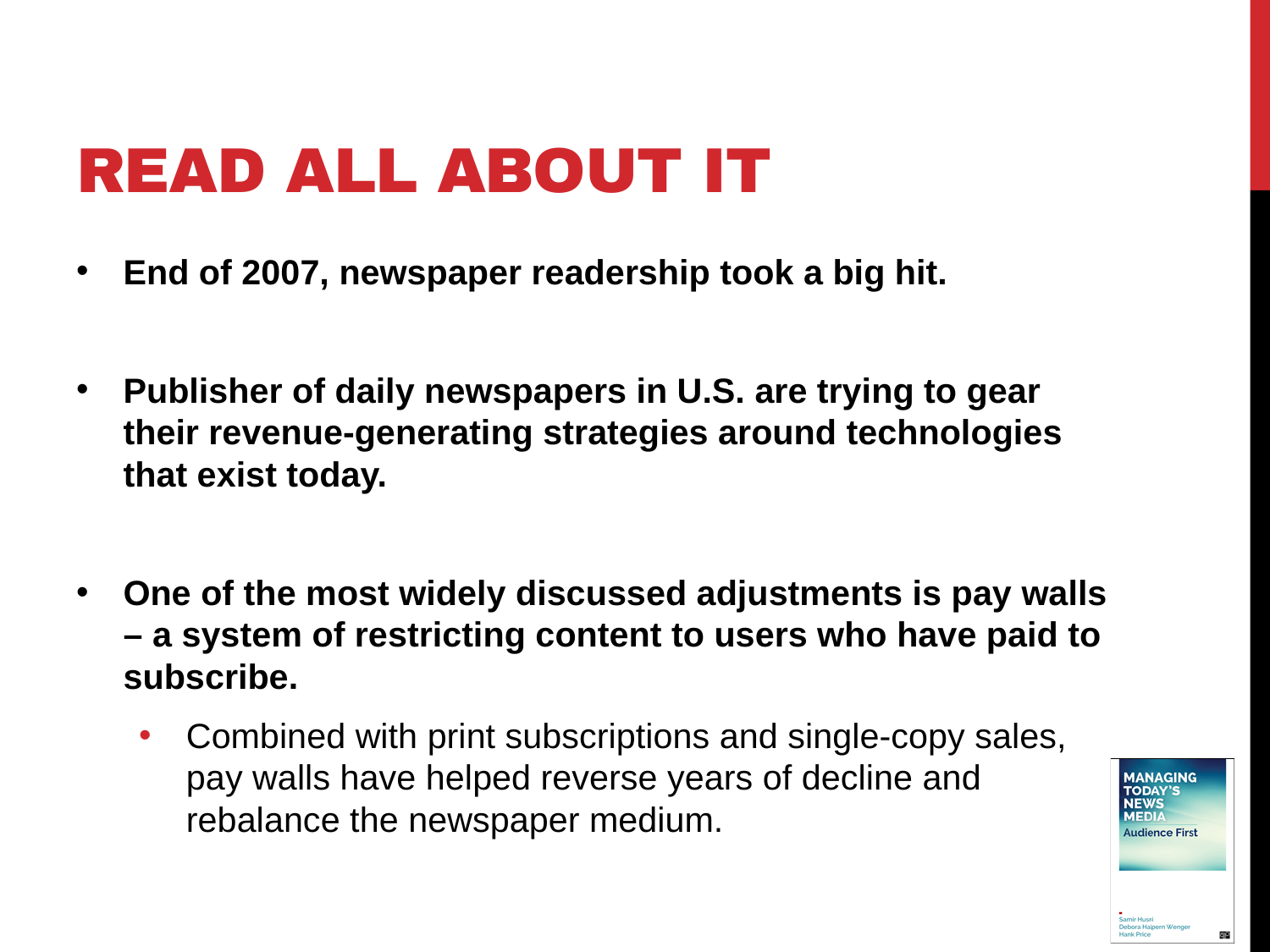

# Read all about it
End of 2007, newspaper readership took a big hit.

Publisher of daily newspapers in U.S. are trying to gear their revenue-generating strategies around technologies that exist today.

One of the most widely discussed adjustments is pay walls – a system of restricting content to users who have paid to subscribe.
Combined with print subscriptions and single-copy sales, pay walls have helped reverse years of decline and rebalance the newspaper medium.